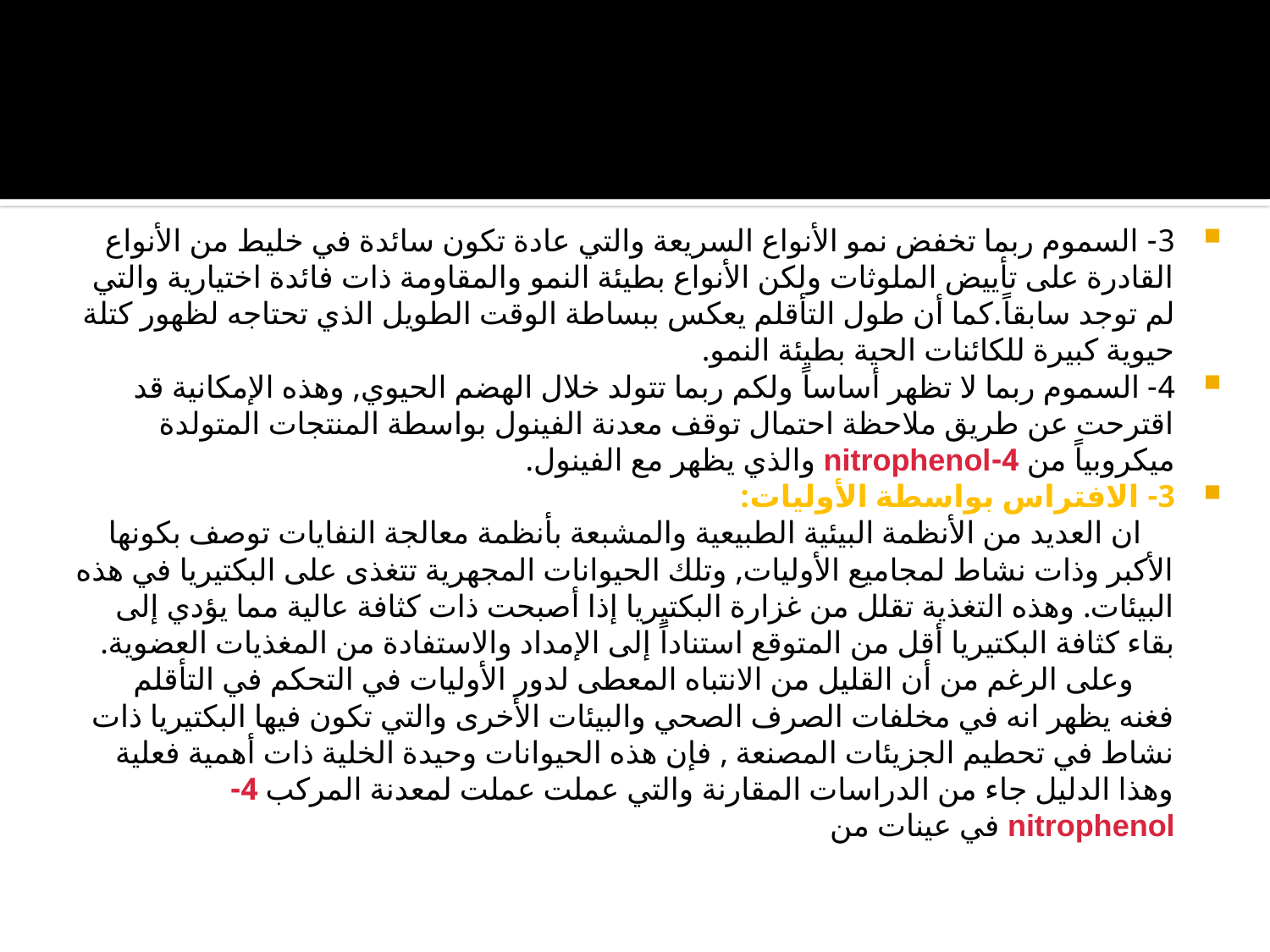

3- السموم ربما تخفض نمو الأنواع السريعة والتي عادة تكون سائدة في خليط من الأنواع القادرة على تأييض الملوثات ولكن الأنواع بطيئة النمو والمقاومة ذات فائدة اختيارية والتي لم توجد سابقاً.كما أن طول التأقلم يعكس ببساطة الوقت الطويل الذي تحتاجه لظهور كتلة حيوية كبيرة للكائنات الحية بطيئة النمو.
4- السموم ربما لا تظهر أساساً ولكم ربما تتولد خلال الهضم الحيوي, وهذه الإمكانية قد اقترحت عن طريق ملاحظة احتمال توقف معدنة الفينول بواسطة المنتجات المتولدة ميكروبياً من 4-nitrophenol والذي يظهر مع الفينول.
3- الافتراس بواسطة الأوليات:
         ان العديد من الأنظمة البيئية الطبيعية والمشبعة بأنظمة معالجة النفايات توصف بكونها الأكبر وذات نشاط لمجاميع الأوليات, وتلك الحيوانات المجهرية تتغذى على البكتيريا في هذه البيئات. وهذه التغذية تقلل من غزارة البكتيريا إذا أصبحت ذات كثافة عالية مما يؤدي إلى بقاء كثافة البكتيريا أقل من المتوقع استناداً إلى الإمداد والاستفادة من المغذيات العضوية.
          وعلى الرغم من أن القليل من الانتباه المعطى لدور الأوليات في التحكم في التأقلم فغنه يظهر انه في مخلفات الصرف الصحي والبيئات الأخرى والتي تكون فيها البكتيريا ذات نشاط في تحطيم الجزيئات المصنعة , فإن هذه الحيوانات وحيدة الخلية ذات أهمية فعلية وهذا الدليل جاء من الدراسات المقارنة والتي عملت عملت لمعدنة المركب 4-nitrophenol في عينات من